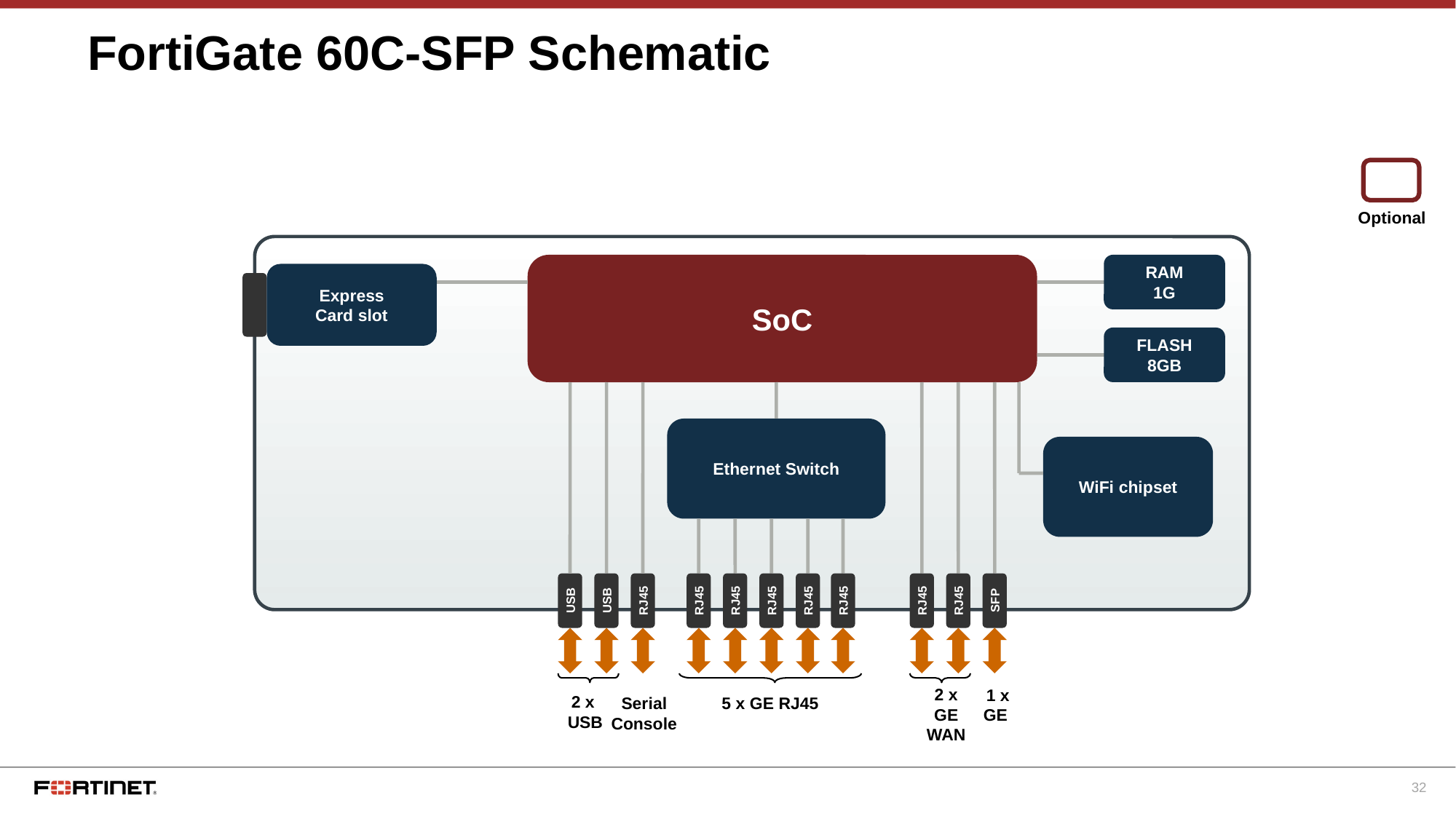

# FortiGate 60C-SFP Schematic

Optional

SoC
RAM
1G
Express
Card slot

FLASH
8GB

Ethernet Switch
WiFi chipset

USB
USB
RJ45
RJ45
RJ45
RJ45
RJ45
RJ45
RJ45
RJ45
SFP

2 x GE WAN
1 x GE
2 x
USB
Serial
Console
5 x GE RJ45